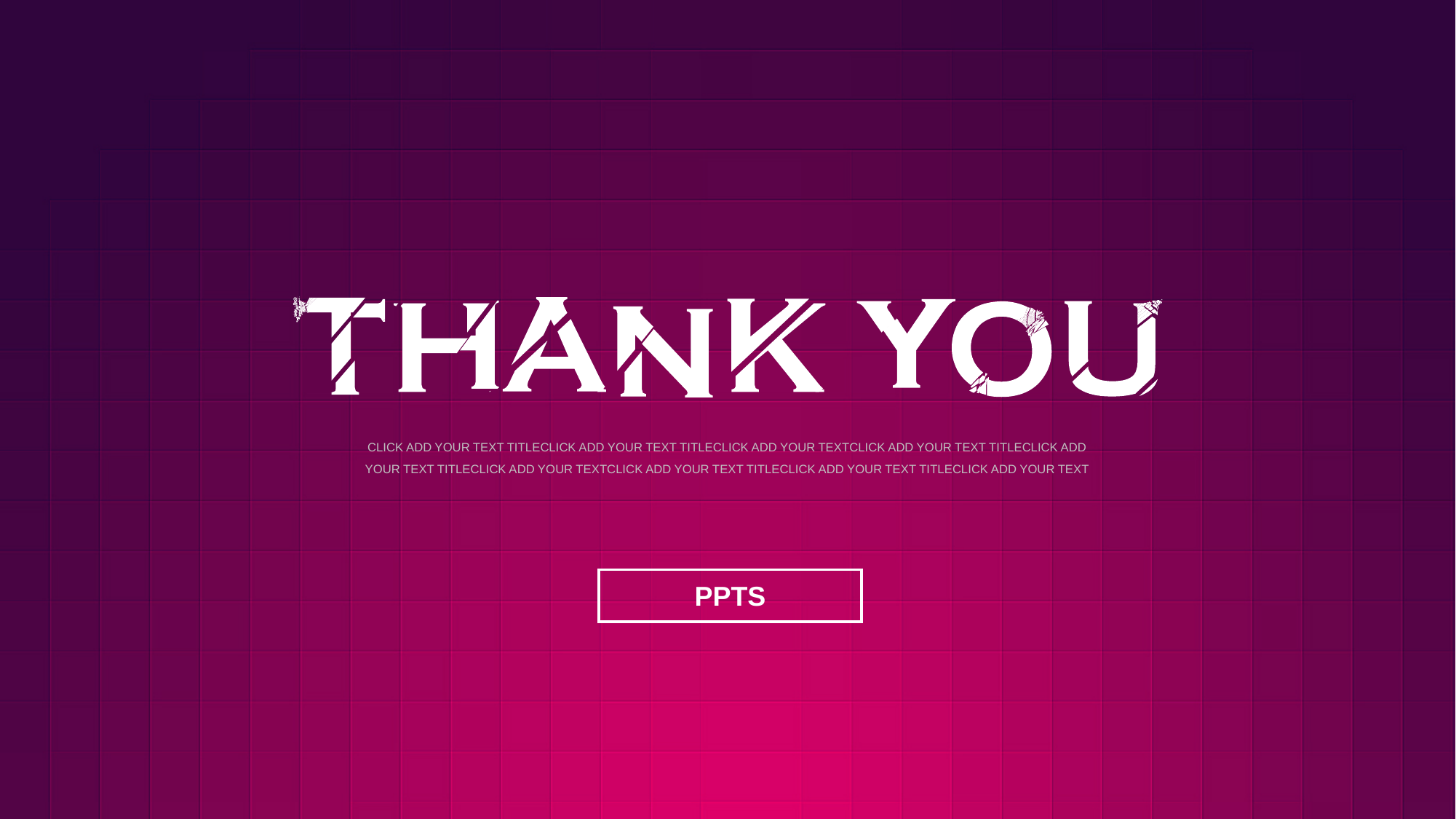

CLICK ADD YOUR TEXT TITLECLICK ADD YOUR TEXT TITLECLICK ADD YOUR TEXTCLICK ADD YOUR TEXT TITLECLICK ADD YOUR TEXT TITLECLICK ADD YOUR TEXTCLICK ADD YOUR TEXT TITLECLICK ADD YOUR TEXT TITLECLICK ADD YOUR TEXT

PPTS